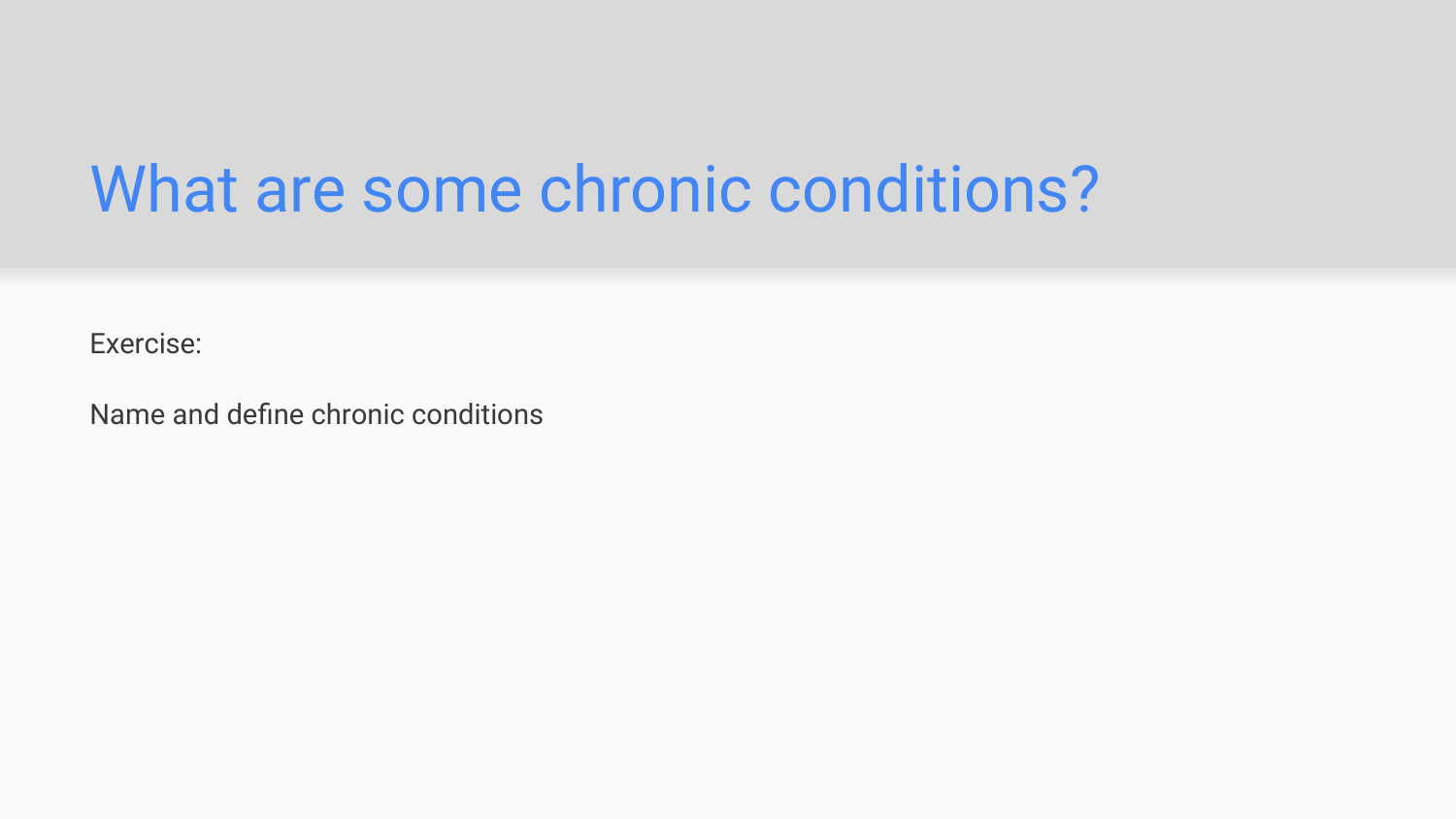

# What are some chronic conditions?
Exercise:
Name and define chronic conditions